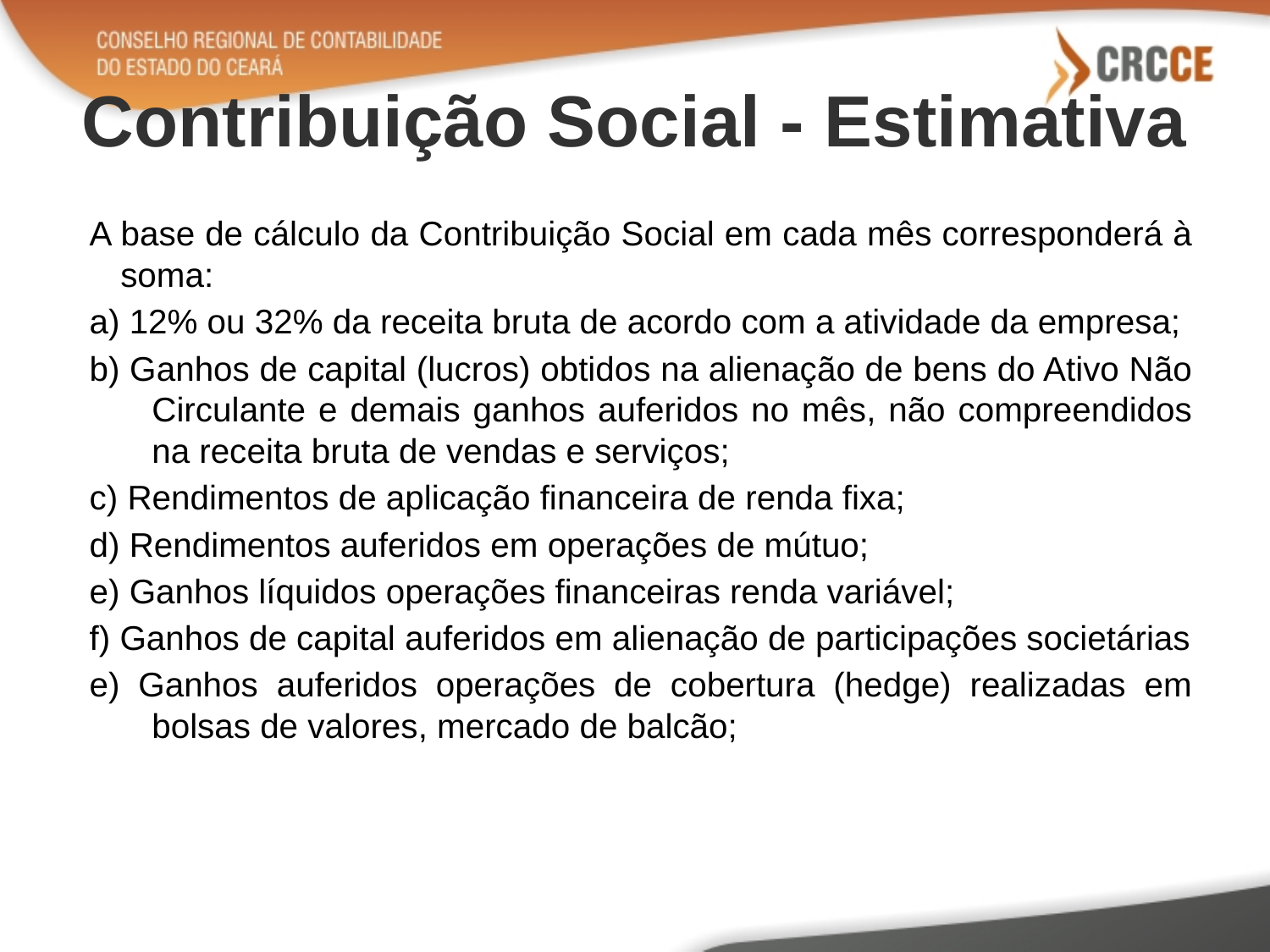

# Contribuição Social - Estimativa
A base de cálculo da Contribuição Social em cada mês corresponderá à soma:
a) 12% ou 32% da receita bruta de acordo com a atividade da empresa;
b) Ganhos de capital (lucros) obtidos na alienação de bens do Ativo Não Circulante e demais ganhos auferidos no mês, não compreendidos na receita bruta de vendas e serviços;
c) Rendimentos de aplicação financeira de renda fixa;
d) Rendimentos auferidos em operações de mútuo;
e) Ganhos líquidos operações financeiras renda variável;
f) Ganhos de capital auferidos em alienação de participações societárias
e) Ganhos auferidos operações de cobertura (hedge) realizadas em bolsas de valores, mercado de balcão;